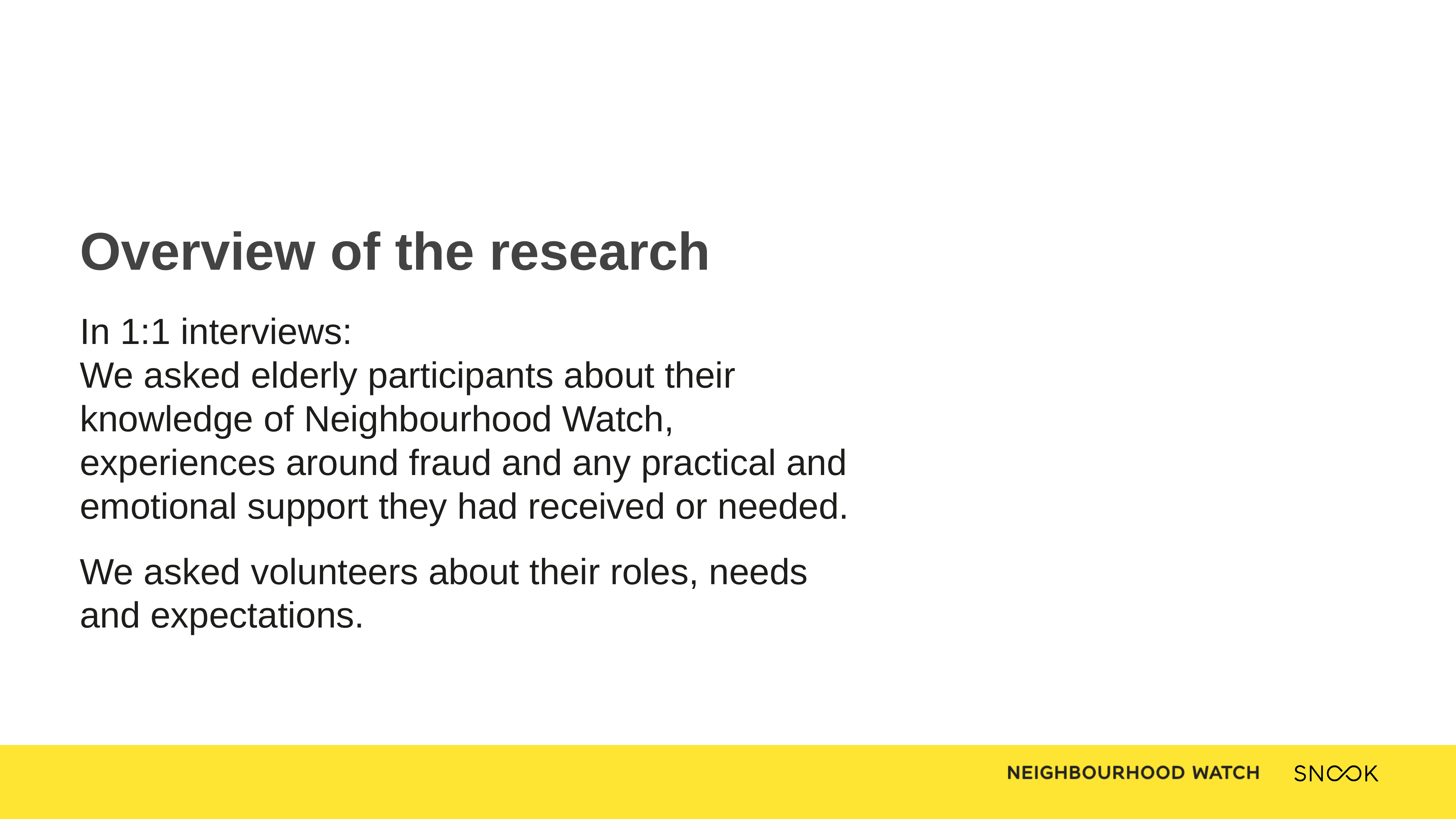

Overview of the research

In 1:1 interviews:
We asked elderly participants about their knowledge of Neighbourhood Watch, experiences around fraud and any practical and emotional support they had received or needed.

We asked volunteers about their roles, needs and expectations.